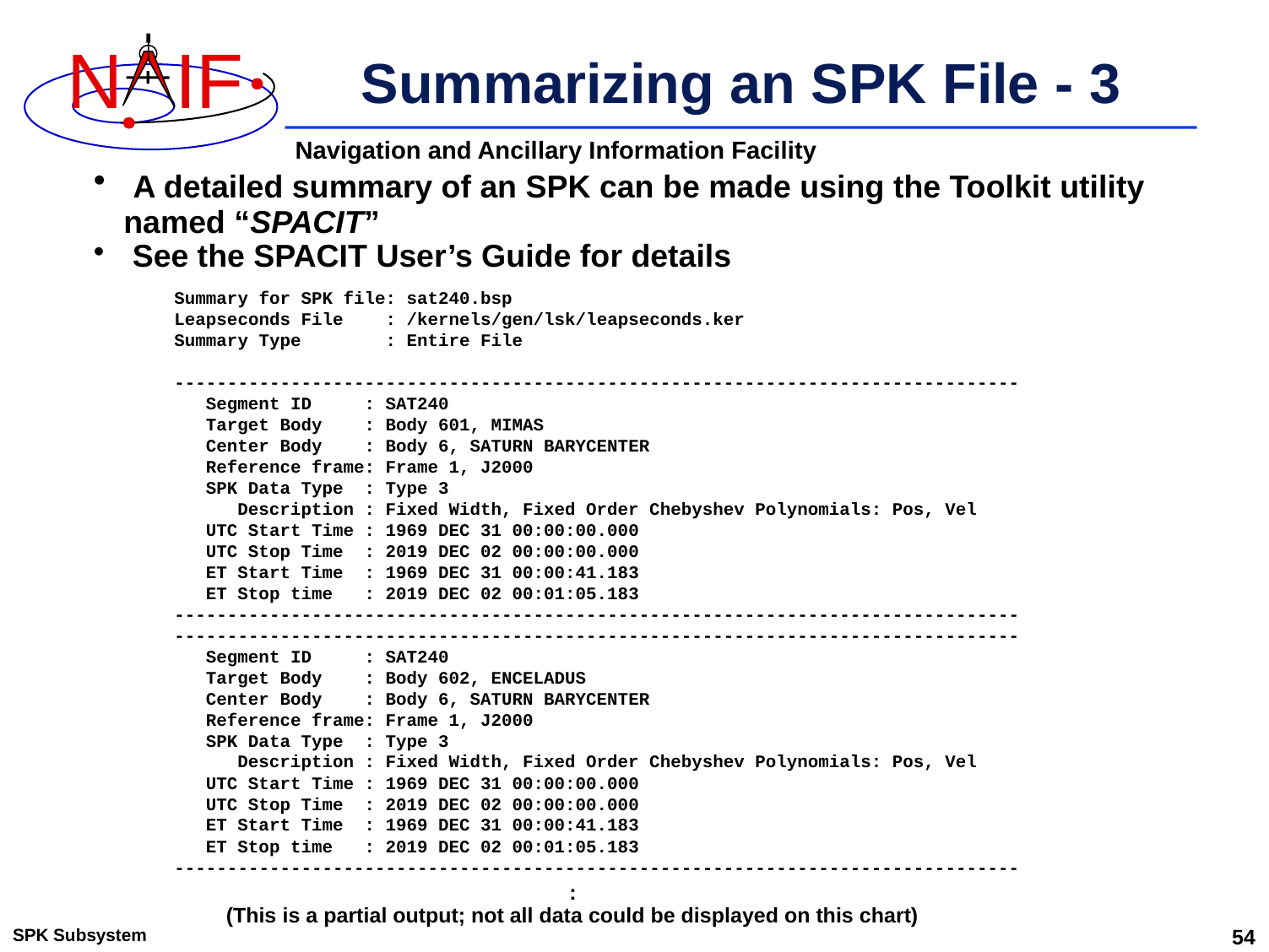

# Summarizing an SPK File - 3
 A detailed summary of an SPK can be made using the Toolkit utility named “SPACIT”
 See the SPACIT User’s Guide for details
Summary for SPK file: sat240.bsp
Leapseconds File    : /kernels/gen/lsk/leapseconds.ker
Summary Type        : Entire File

--------------------------------------------------------------------------------
   Segment ID     : SAT240
   Target Body    : Body 601, MIMAS
   Center Body    : Body 6, SATURN BARYCENTER
   Reference frame: Frame 1, J2000
   SPK Data Type  : Type 3
      Description : Fixed Width, Fixed Order Chebyshev Polynomials: Pos, Vel
   UTC Start Time : 1969 DEC 31 00:00:00.000
   UTC Stop Time  : 2019 DEC 02 00:00:00.000
   ET Start Time  : 1969 DEC 31 00:00:41.183
   ET Stop time   : 2019 DEC 02 00:01:05.183
--------------------------------------------------------------------------------
--------------------------------------------------------------------------------
   Segment ID     : SAT240
   Target Body    : Body 602, ENCELADUS
   Center Body    : Body 6, SATURN BARYCENTER
   Reference frame: Frame 1, J2000
   SPK Data Type  : Type 3
      Description : Fixed Width, Fixed Order Chebyshev Polynomials: Pos, Vel
   UTC Start Time : 1969 DEC 31 00:00:00.000
   UTC Stop Time  : 2019 DEC 02 00:00:00.000
   ET Start Time  : 1969 DEC 31 00:00:41.183
   ET Stop time   : 2019 DEC 02 00:01:05.183
--------------------------------------------------------------------------------
:
(This is a partial output; not all data could be displayed on this chart)
SPK Subsystem
54